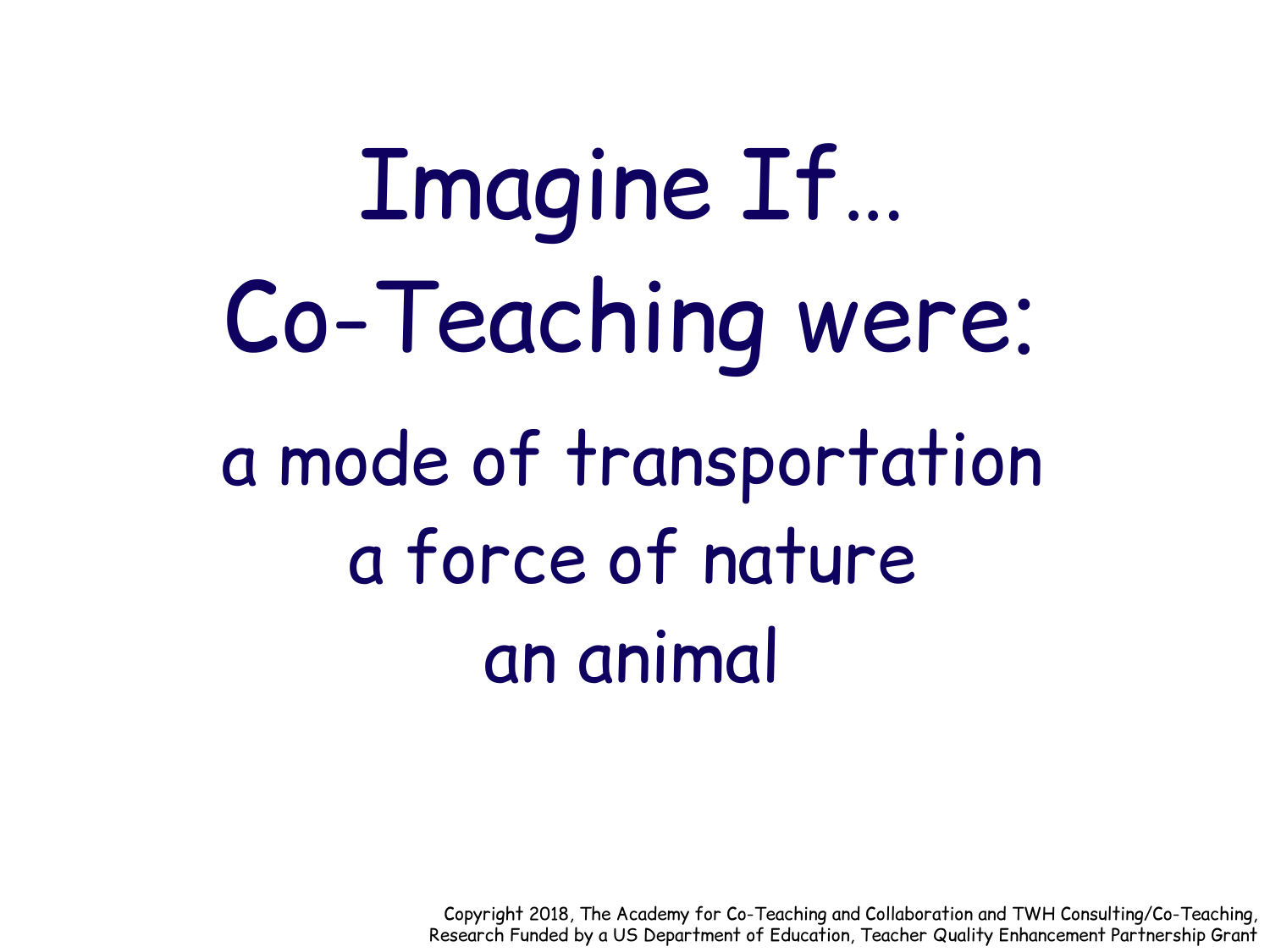

Imagine If…
Co-Teaching were:

a mode of transportation
a force of nature
an animal
Copyright 2018, The Academy for Co-Teaching and Collaboration and TWH Consulting/Co-Teaching,
Research Funded by a US Department of Education, Teacher Quality Enhancement Partnership Grant